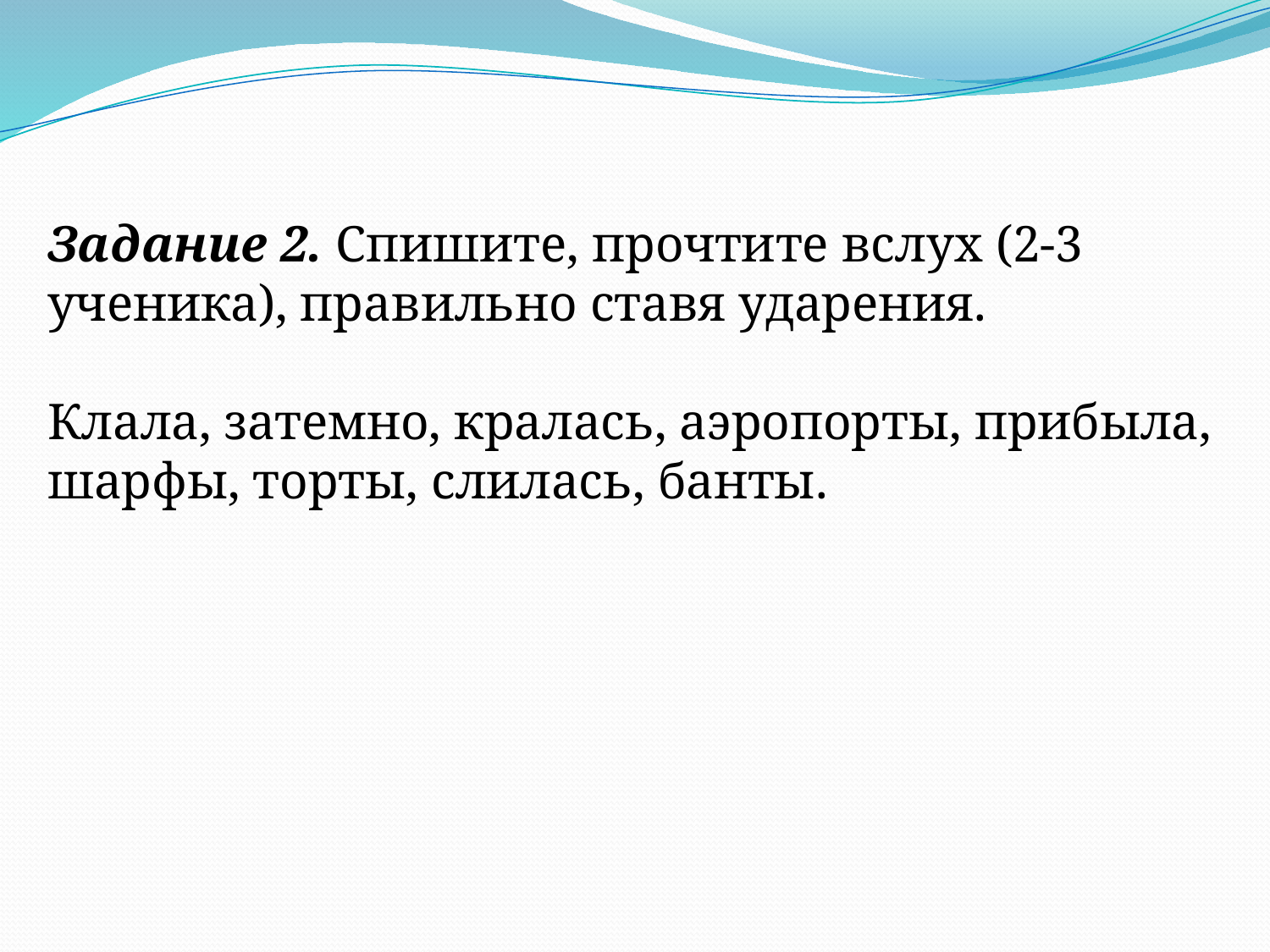

Задание 2. Спишите, прочтите вслух (2-3 ученика), правильно ставя ударения.

Клала, затемно, кралась, аэропорты, прибыла, шарфы, торты, слилась, банты.